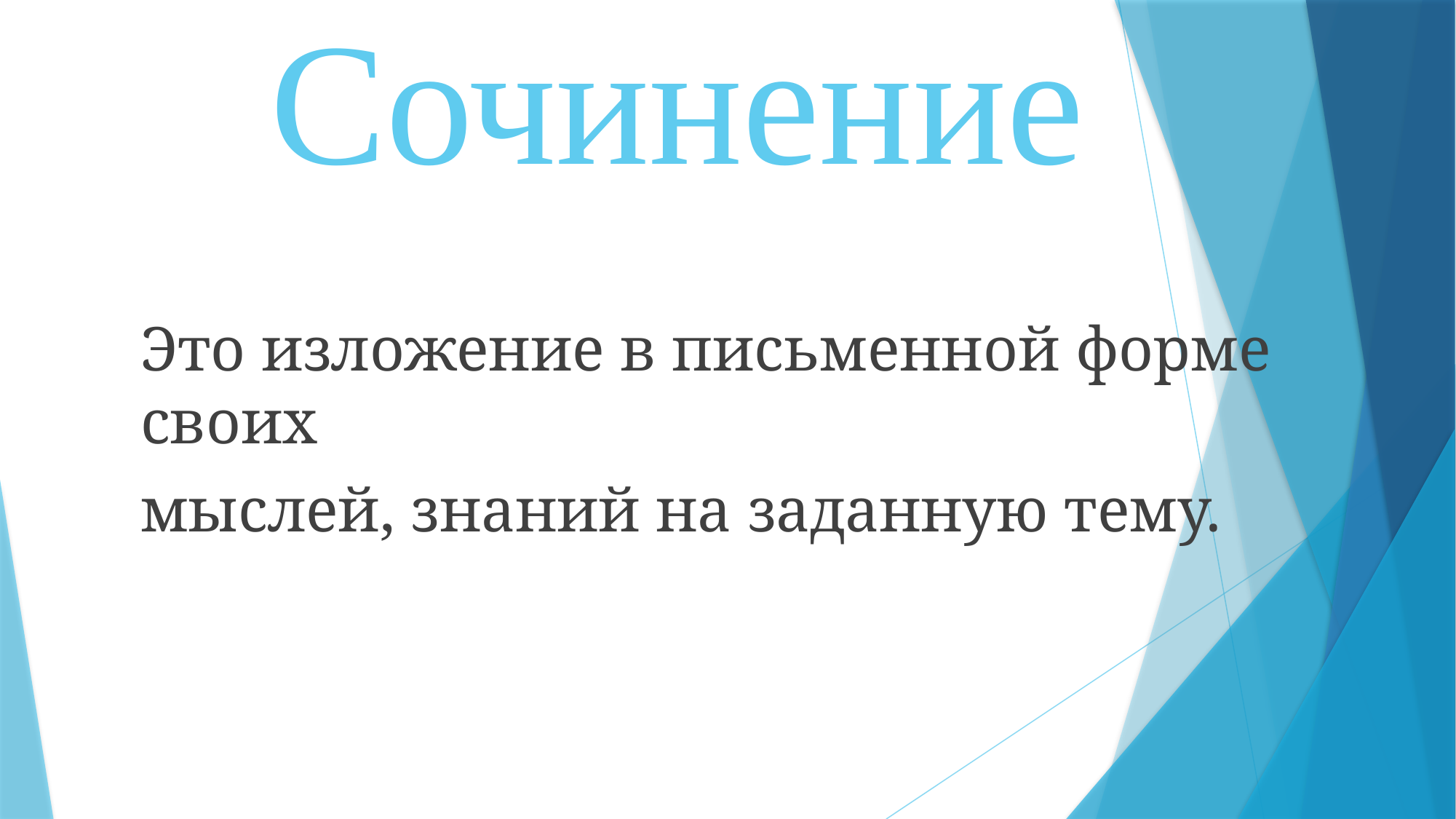

# Сочинение
Это изложение в письменной форме своих
мыслей, знаний на заданную тему.